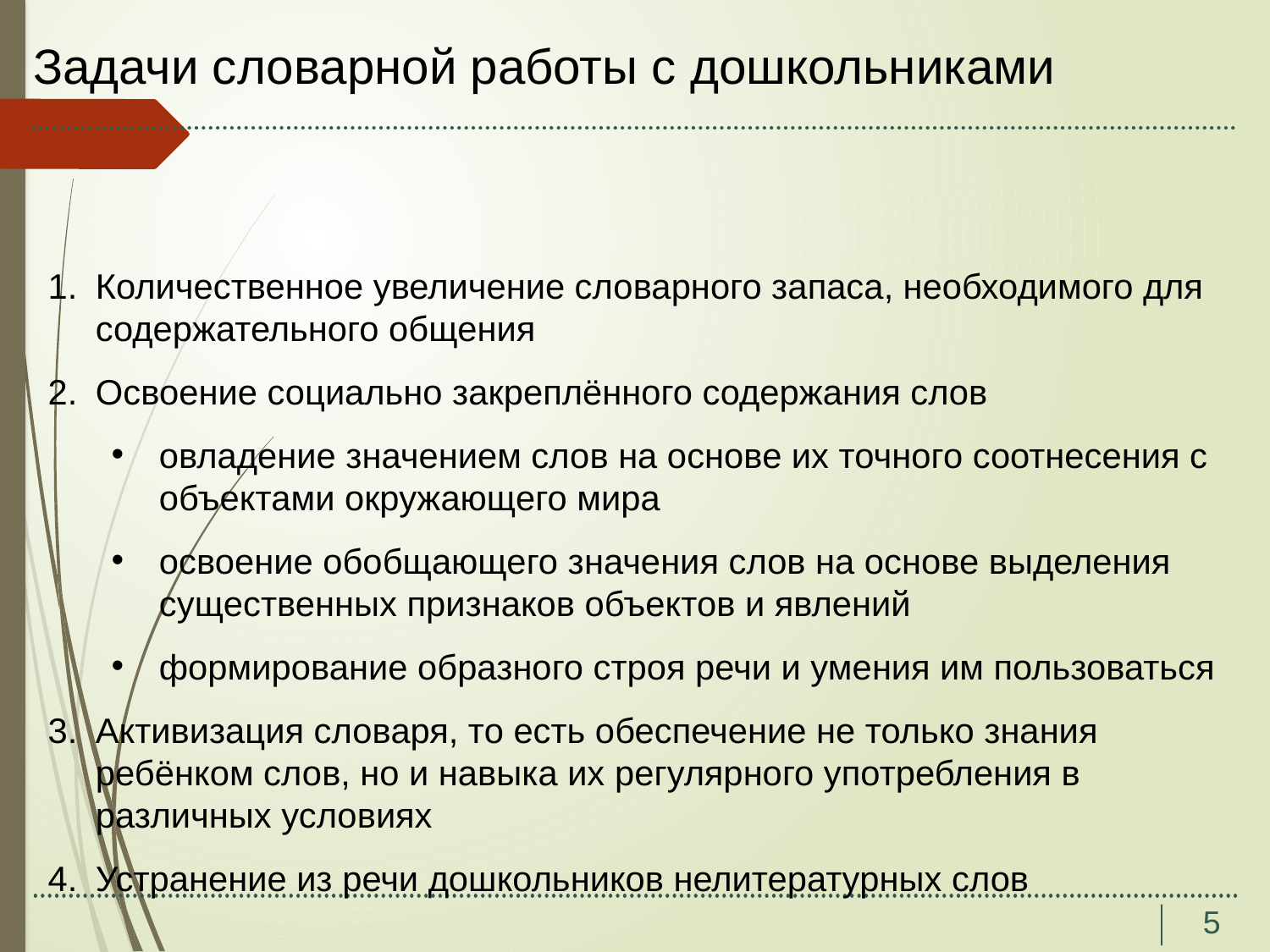

# Задачи словарной работы с дошкольниками
Количественное увеличение словарного запаса, необходимого для содержательного общения
Освоение социально закреплённого содержания слов
овладение значением слов на основе их точного соотнесения с объектами окружающего мира
освоение обобщающего значения слов на основе выделения существенных признаков объектов и явлений
формирование образного строя речи и умения им пользоваться
Активизация словаря, то есть обеспечение не только знания ребёнком слов, но и навыка их регулярного употребления в различных условиях
Устранение из речи дошкольников нелитературных слов
5